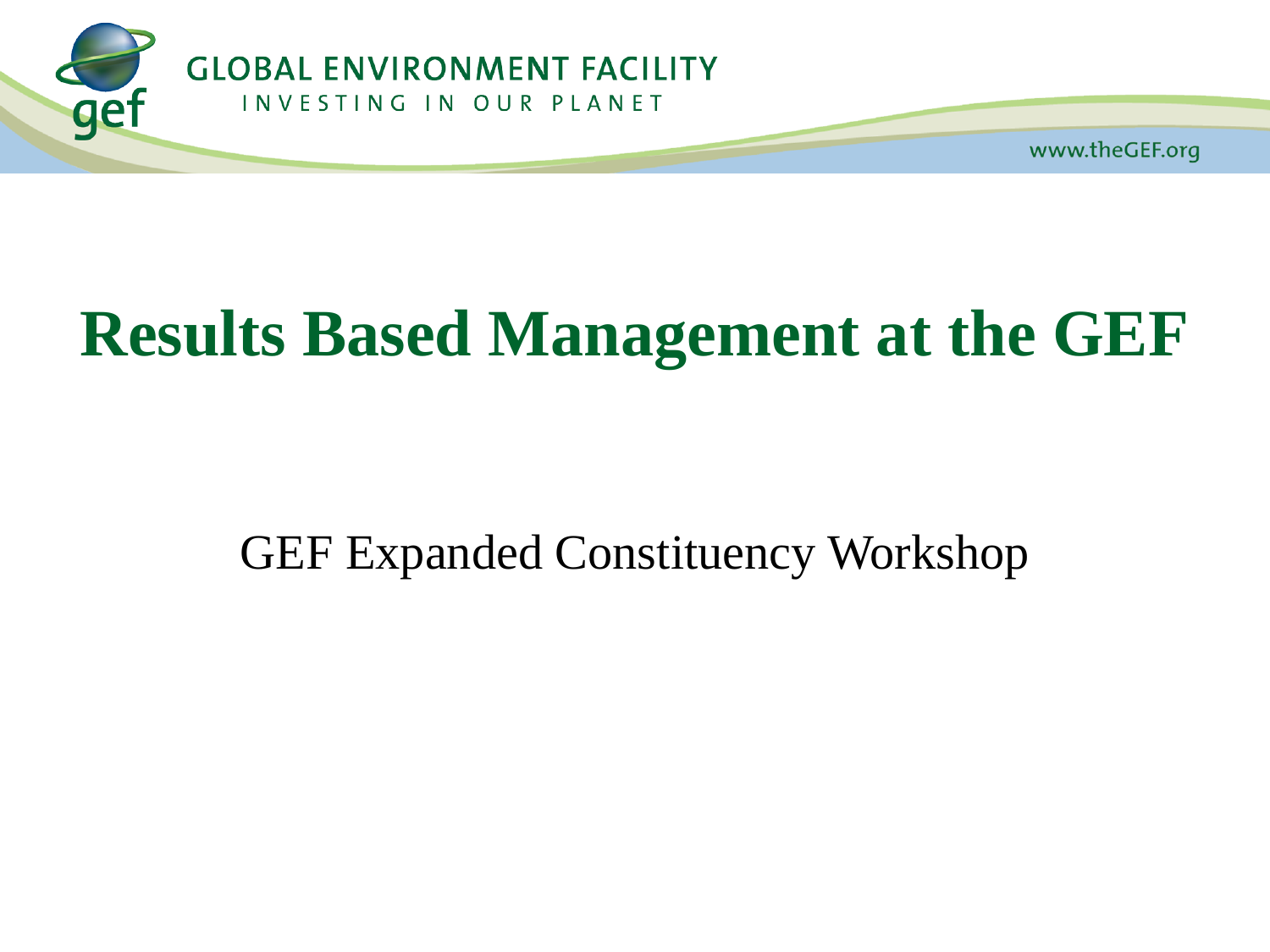

# Results Based Management at the GEF
GEF Expanded Constituency Workshop